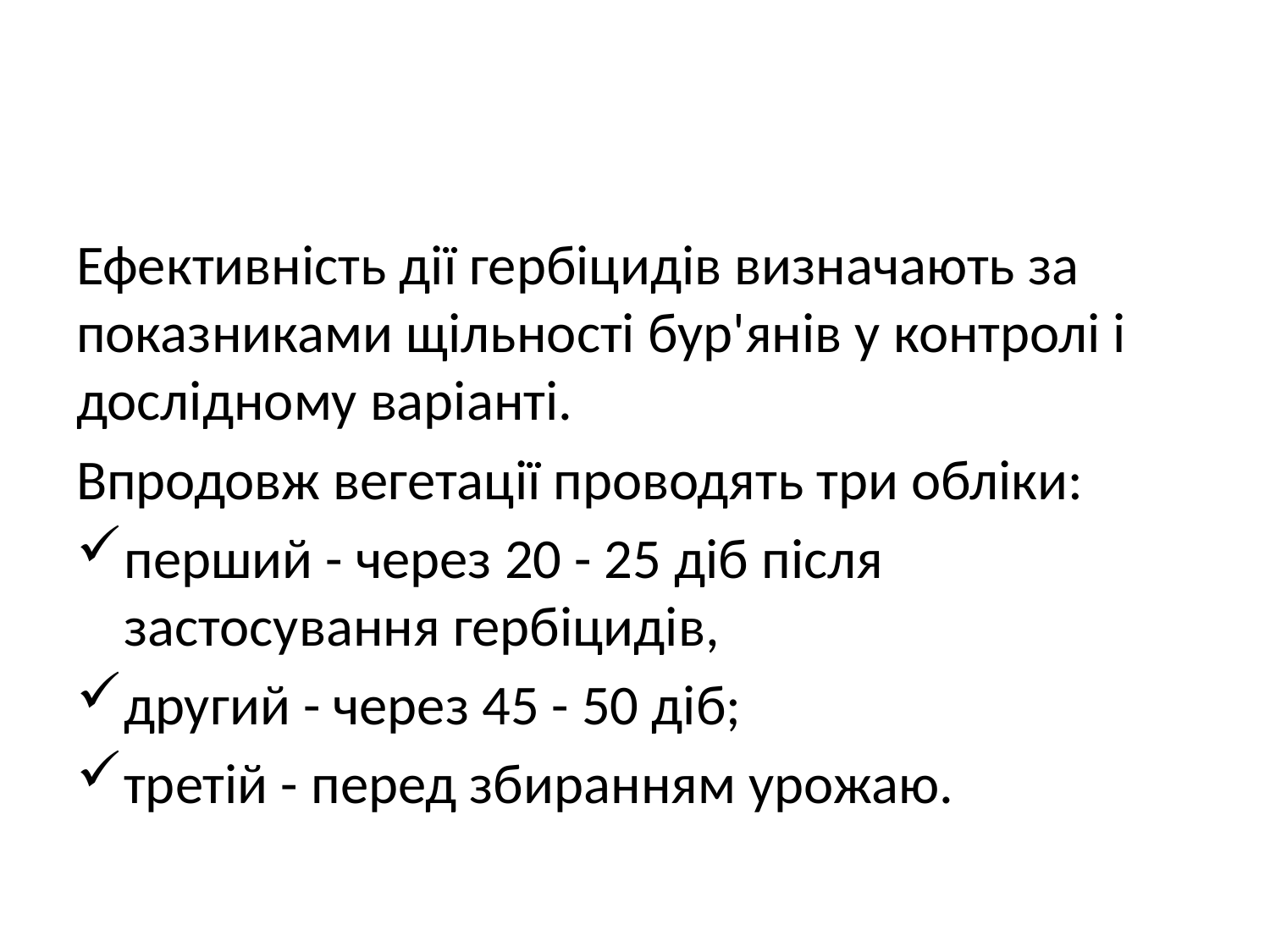

#
Ефективність дії гербіцидів визначають за показниками щільності бур'янів у контролі і дослідному варіанті.
Впродовж вегетації проводять три обліки:
перший - через 20 - 25 діб після застосування гербіцидів,
другий - через 45 - 50 діб;
третій - перед збиранням урожаю.